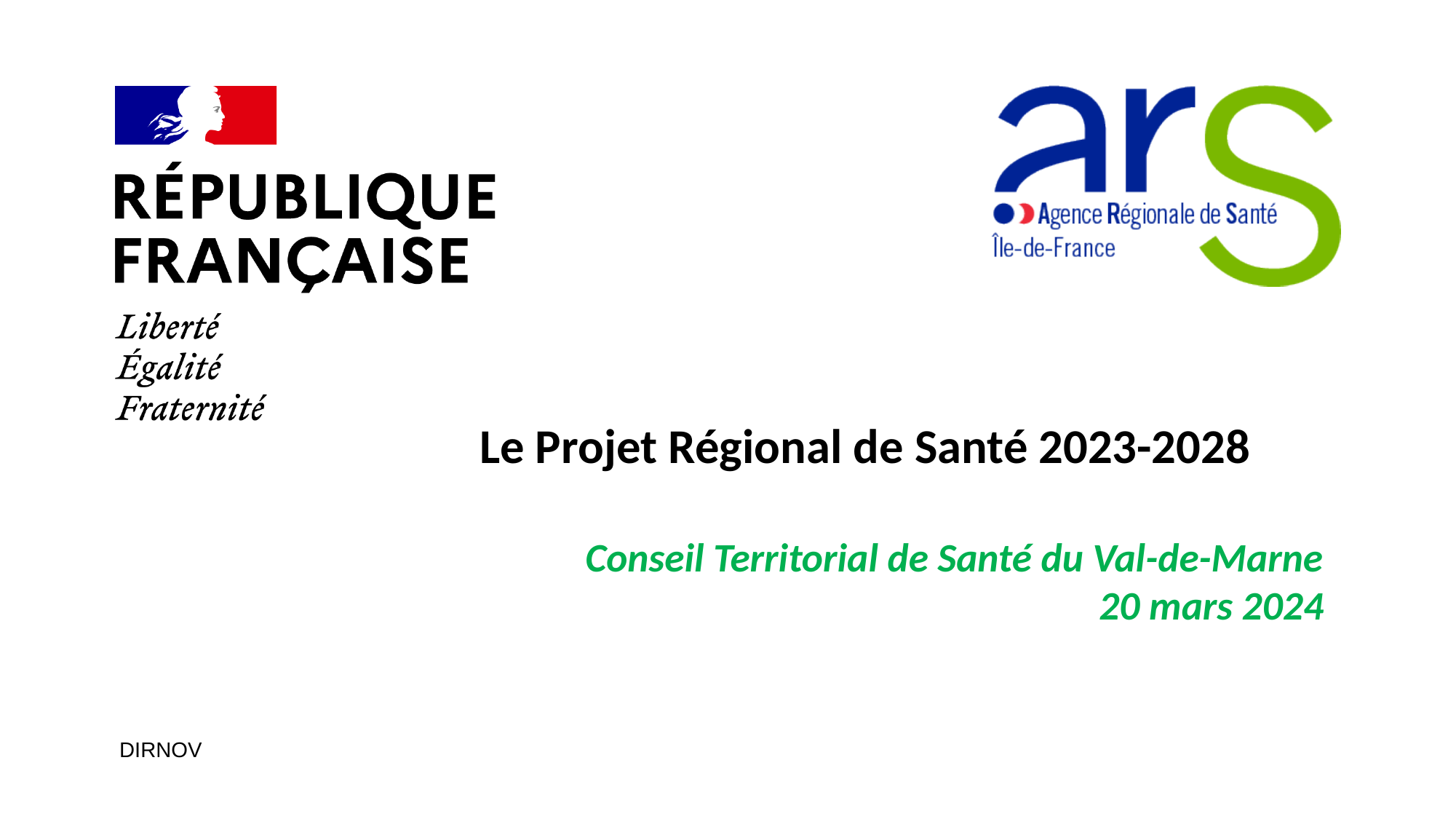

#
Le Projet Régional de Santé 2023-2028

Conseil Territorial de Santé du Val-de-Marne
20 mars 2024
DIRNOV
02/04/2024
1